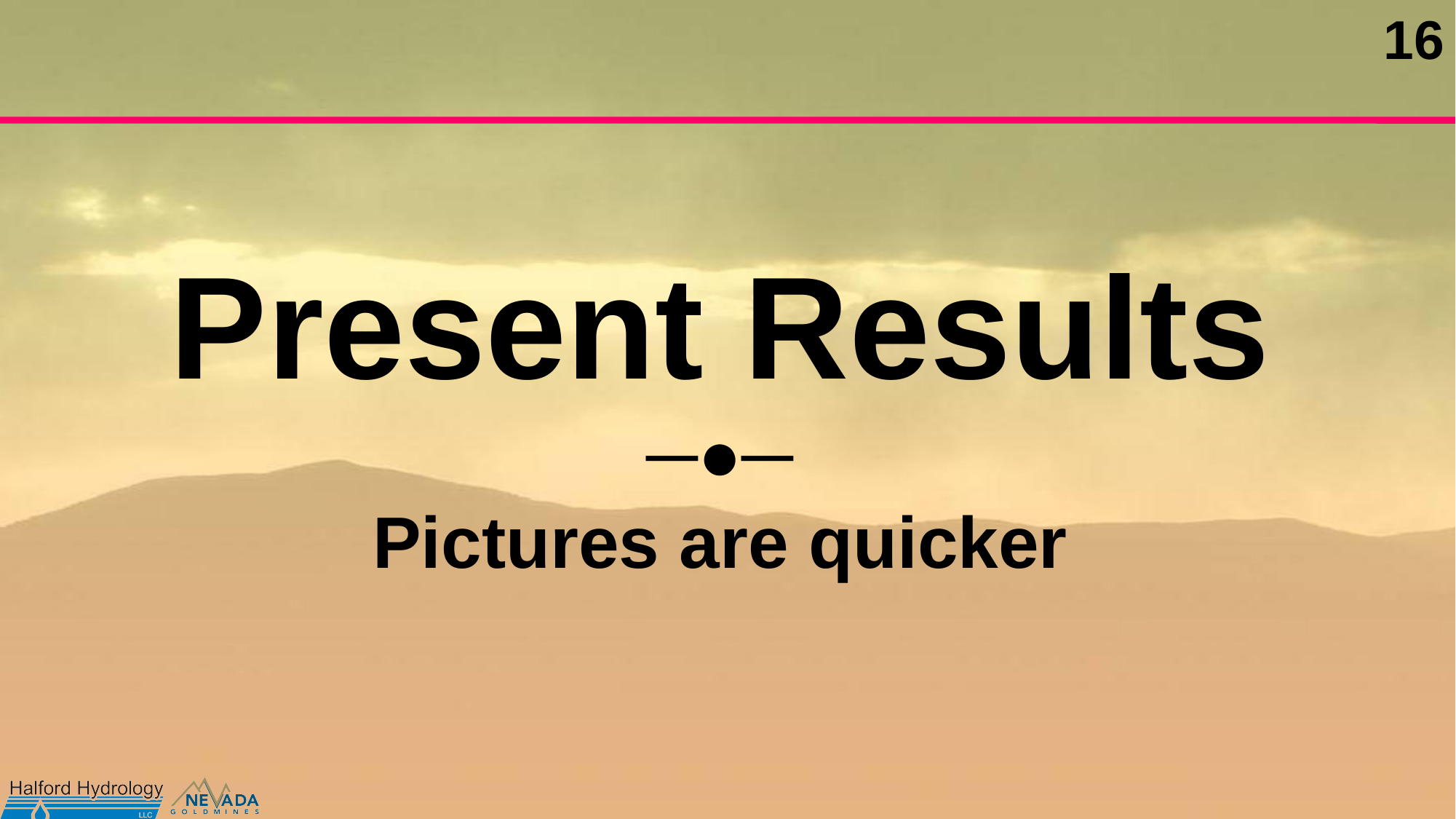

# Present Results ─●─ Pictures are quicker